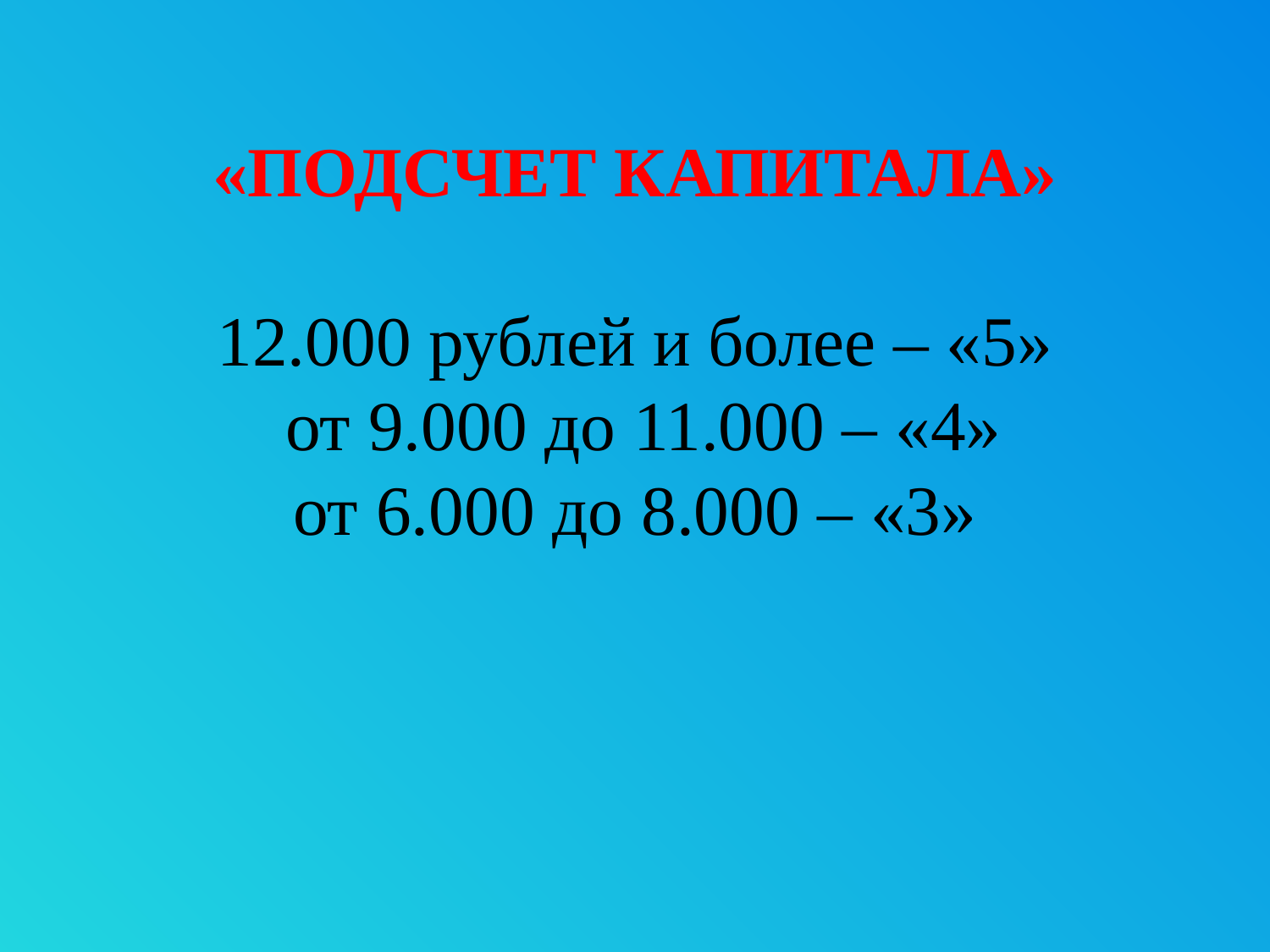

# «ПОДСЧЕТ КАПИТАЛА» 12.000 рублей и более – «5» от 9.000 до 11.000 – «4» от 6.000 до 8.000 – «3»